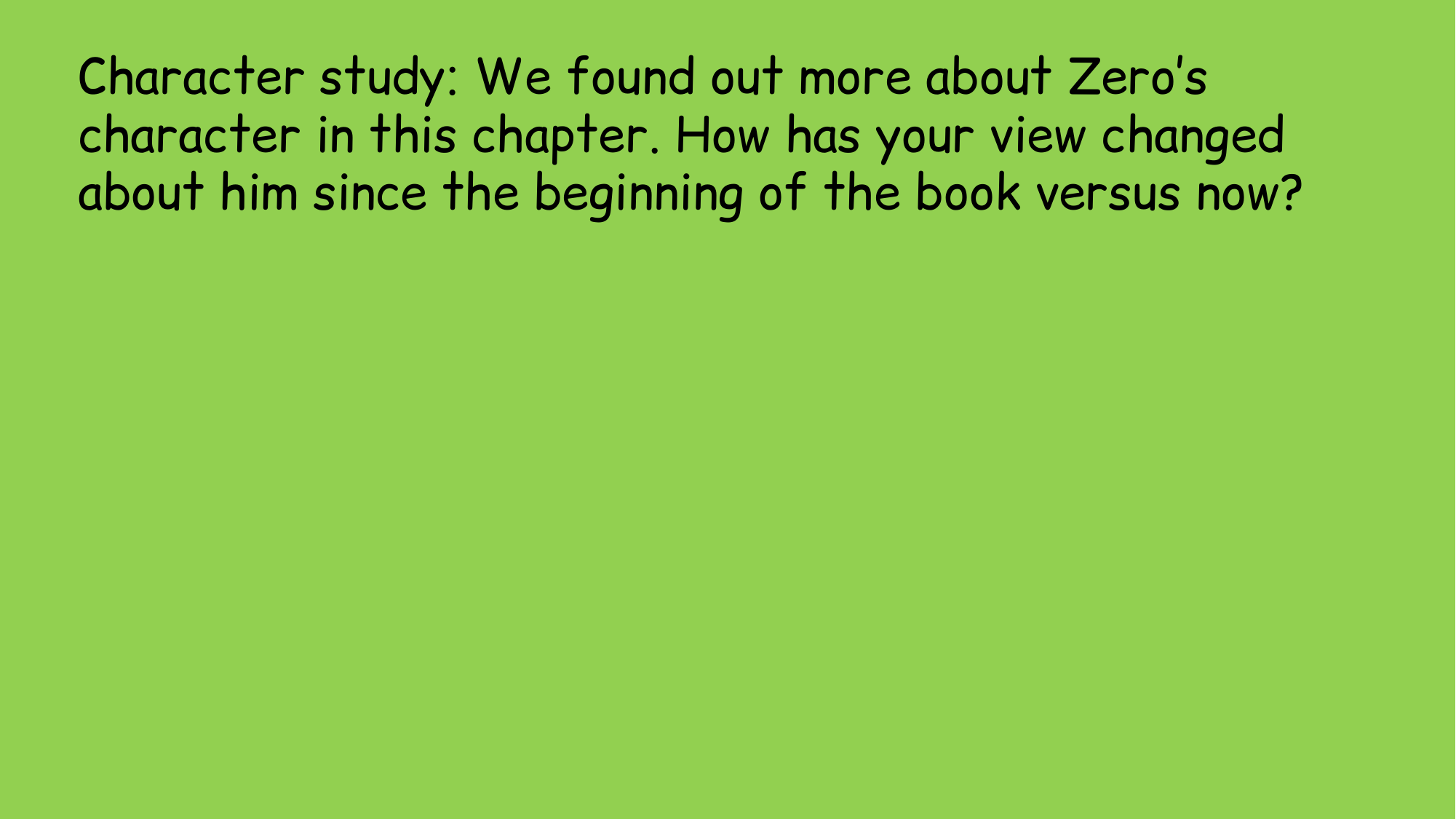

Character study: We found out more about Zero’s character in this chapter. How has your view changed about him since the beginning of the book versus now?